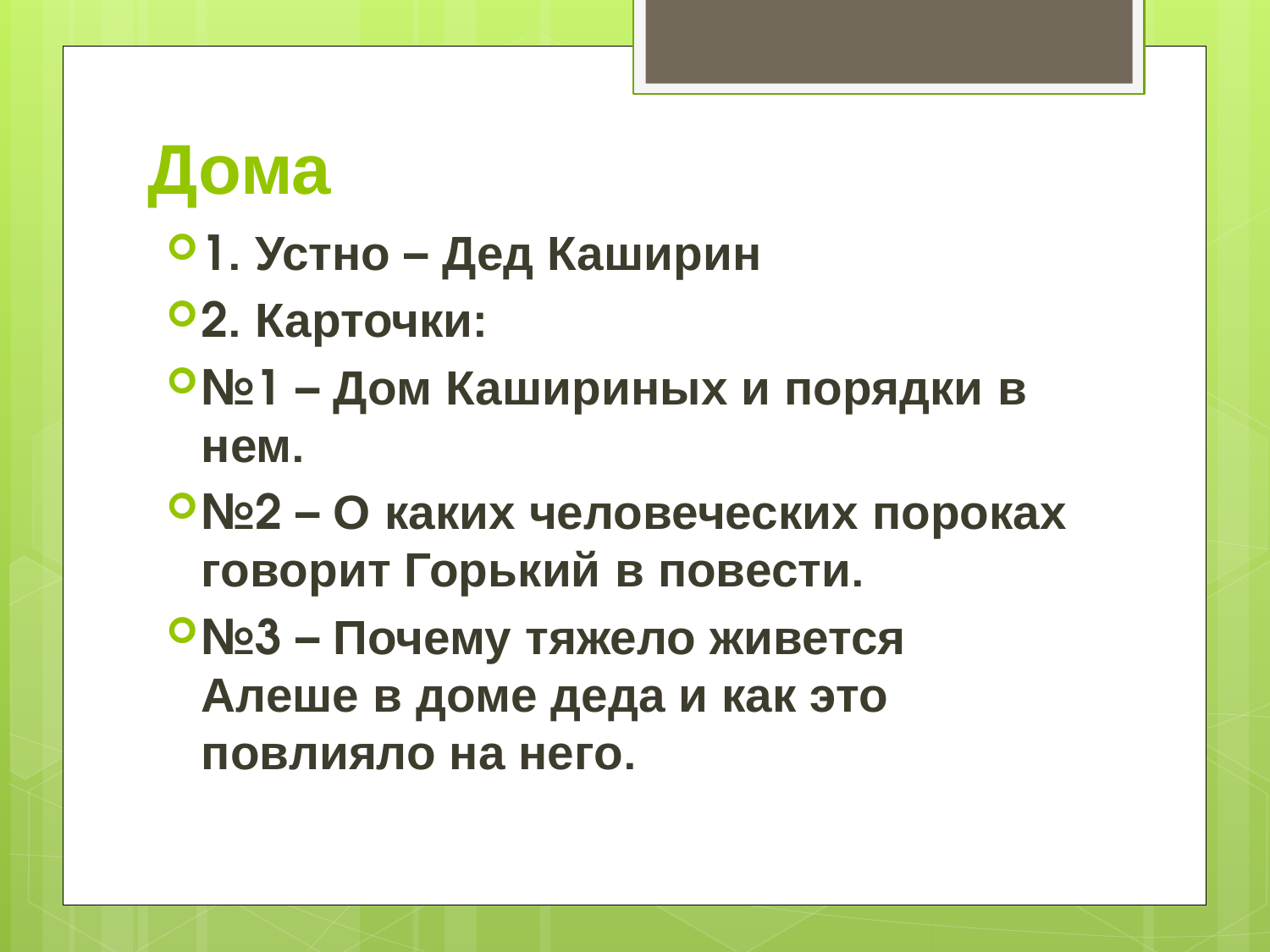

# Дома
1. Устно – Дед Каширин
2. Карточки:
№1 – Дом Кашириных и порядки в нем.
№2 – О каких человеческих пороках говорит Горький в повести.
№3 – Почему тяжело живется Алеше в доме деда и как это повлияло на него.